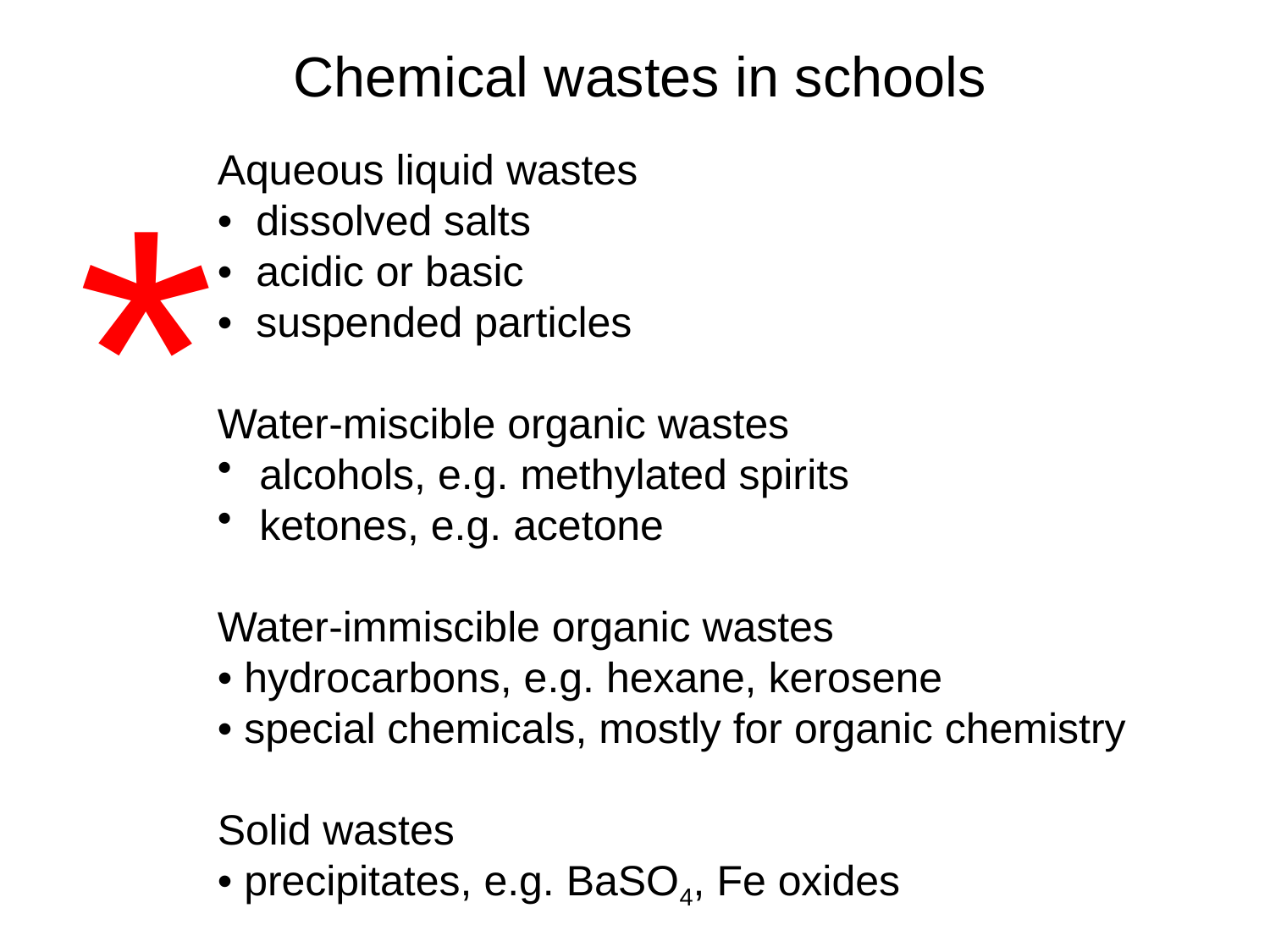

# Chemical wastes in schools
*
Aqueous liquid wastes
•  dissolved salts
•  acidic or basic
•  suspended particles

Water-miscible organic wastes
 alcohols, e.g. methylated spirits
 ketones, e.g. acetone

Water-immiscible organic wastes
• hydrocarbons, e.g. hexane, kerosene
• special chemicals, mostly for organic chemistry

Solid wastes
• precipitates, e.g. BaSO4, Fe oxides